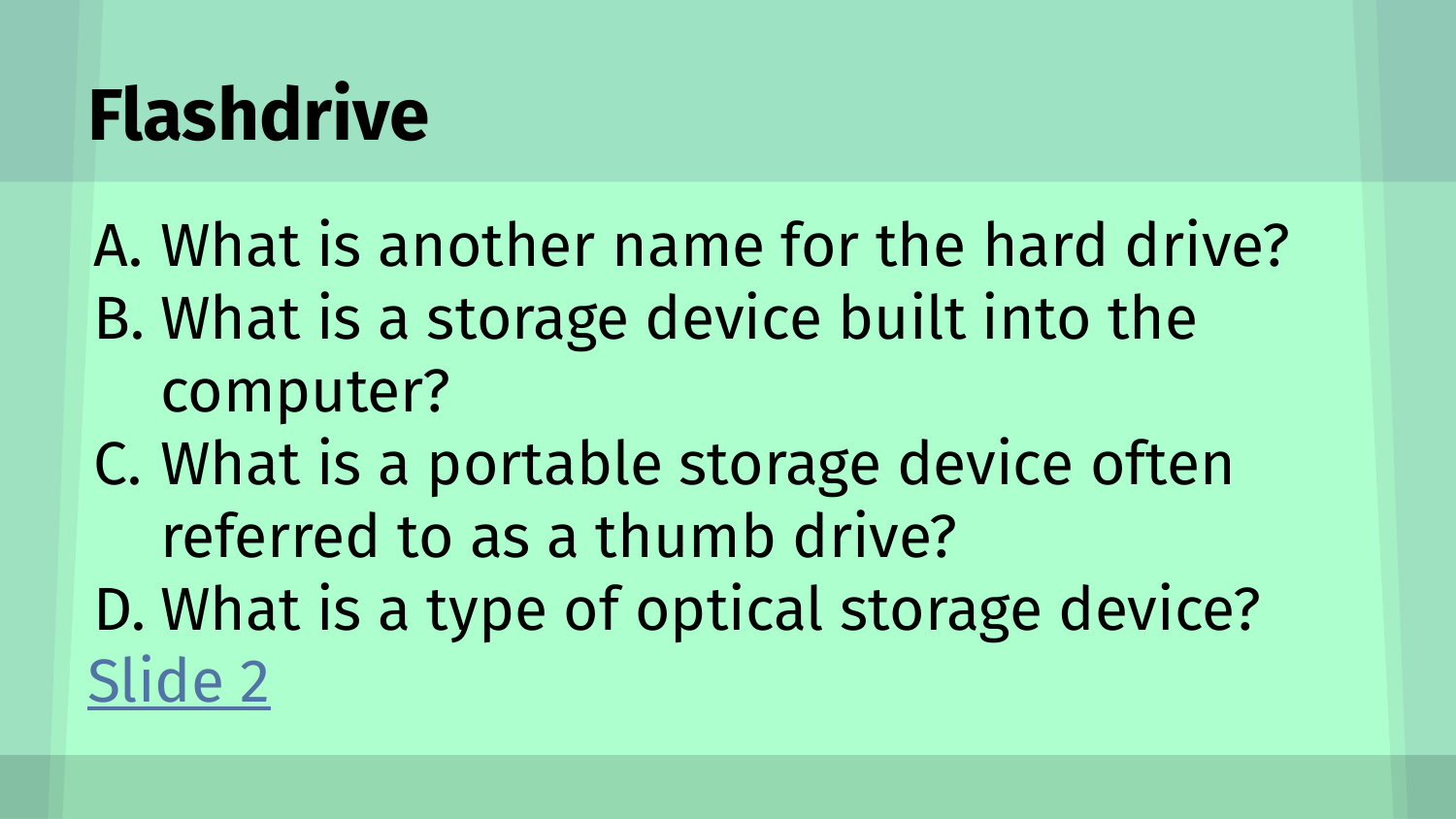

# Flashdrive
What is another name for the hard drive?
What is a storage device built into the computer?
What is a portable storage device often referred to as a thumb drive?
What is a type of optical storage device?
Slide 2